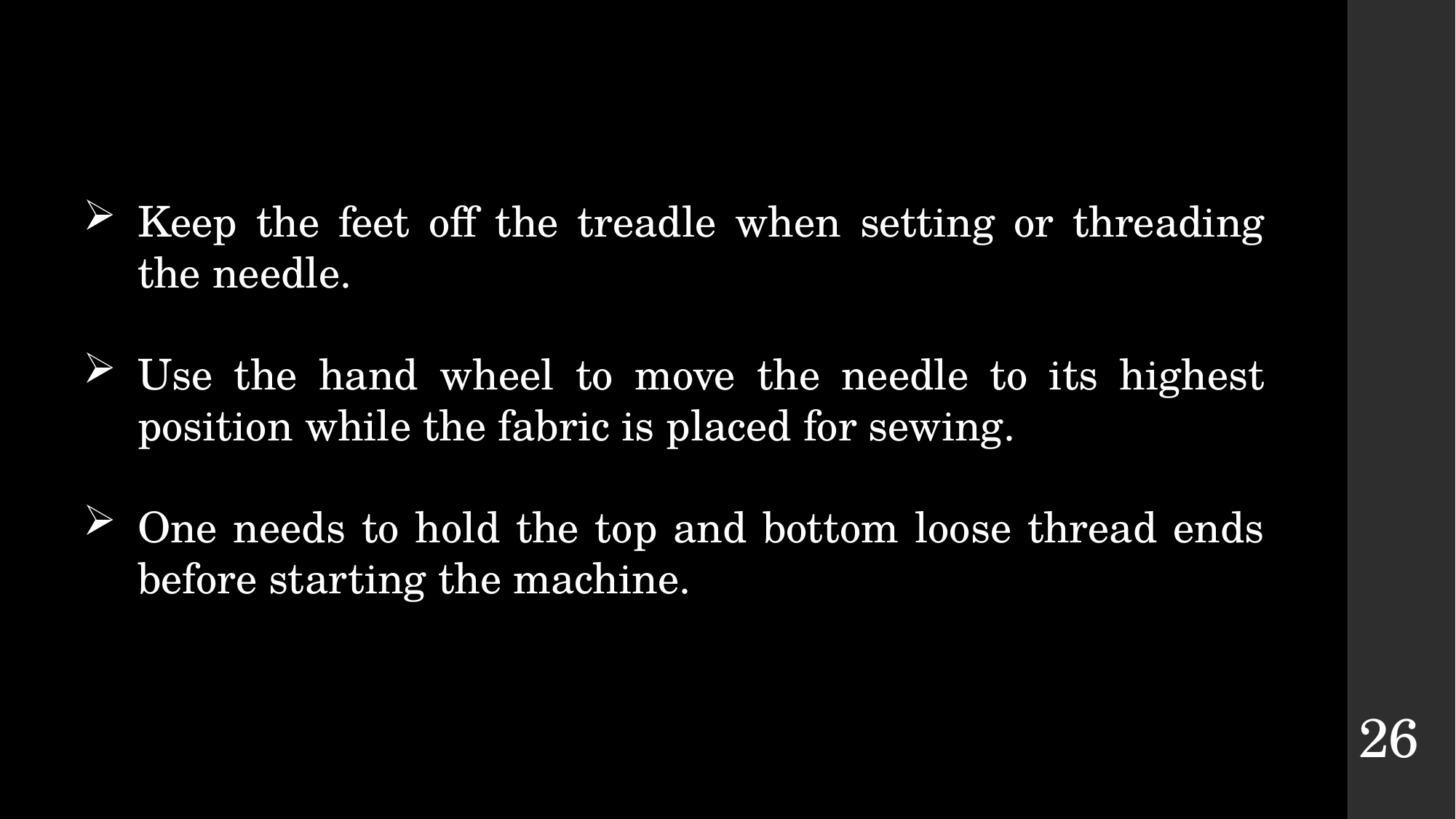

Keep the feet off the treadle when setting or threading the needle.

Use the hand wheel to move the needle to its highest position while the fabric is placed for sewing.

One needs to hold the top and bottom loose thread ends before starting the machine.
26